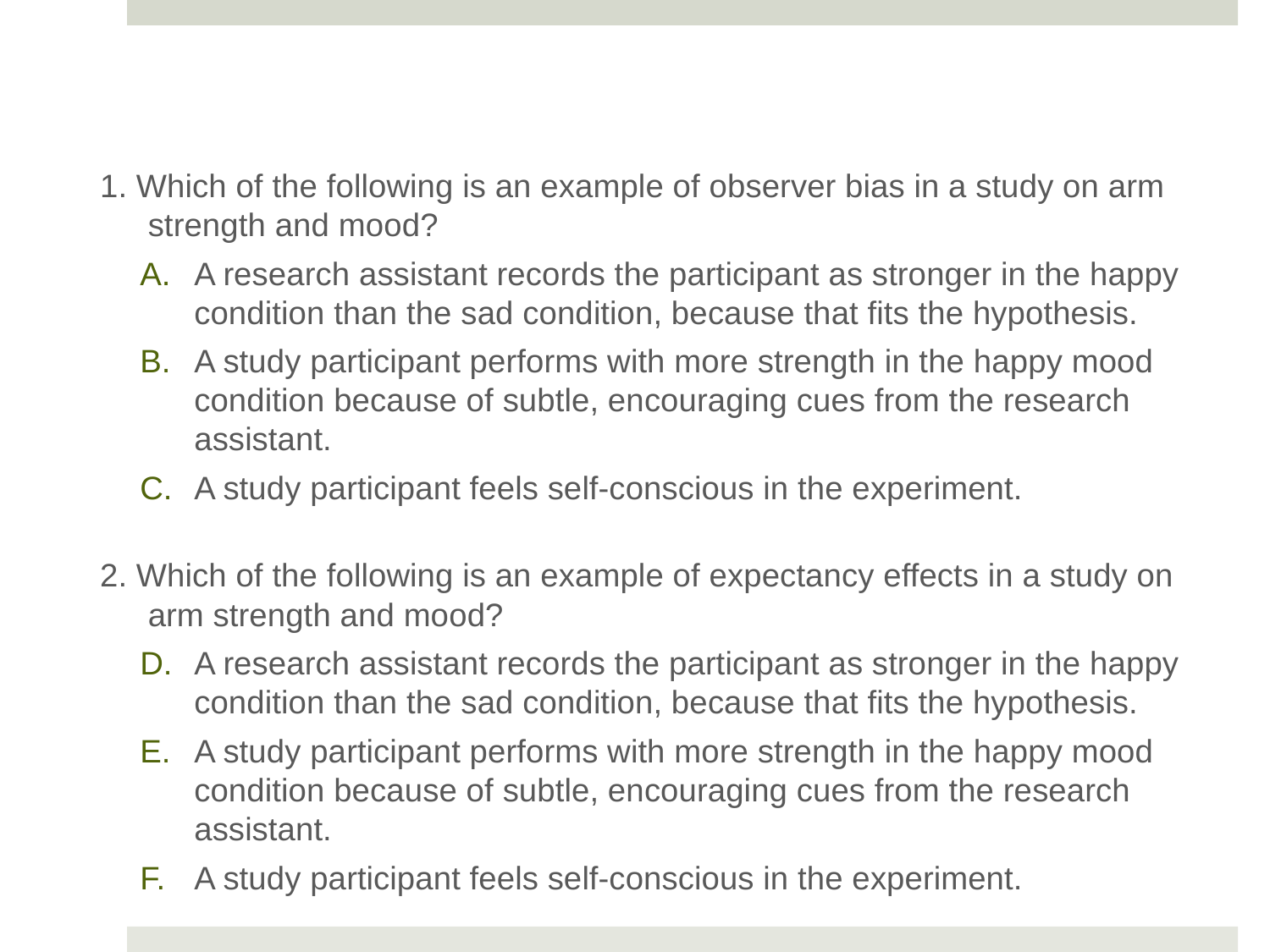

1. Which of the following is an example of observer bias in a study on arm strength and mood?
A research assistant records the participant as stronger in the happy condition than the sad condition, because that fits the hypothesis.
A study participant performs with more strength in the happy mood condition because of subtle, encouraging cues from the research assistant.
A study participant feels self-conscious in the experiment.
2. Which of the following is an example of expectancy effects in a study on arm strength and mood?
A research assistant records the participant as stronger in the happy condition than the sad condition, because that fits the hypothesis.
A study participant performs with more strength in the happy mood condition because of subtle, encouraging cues from the research assistant.
A study participant feels self-conscious in the experiment.